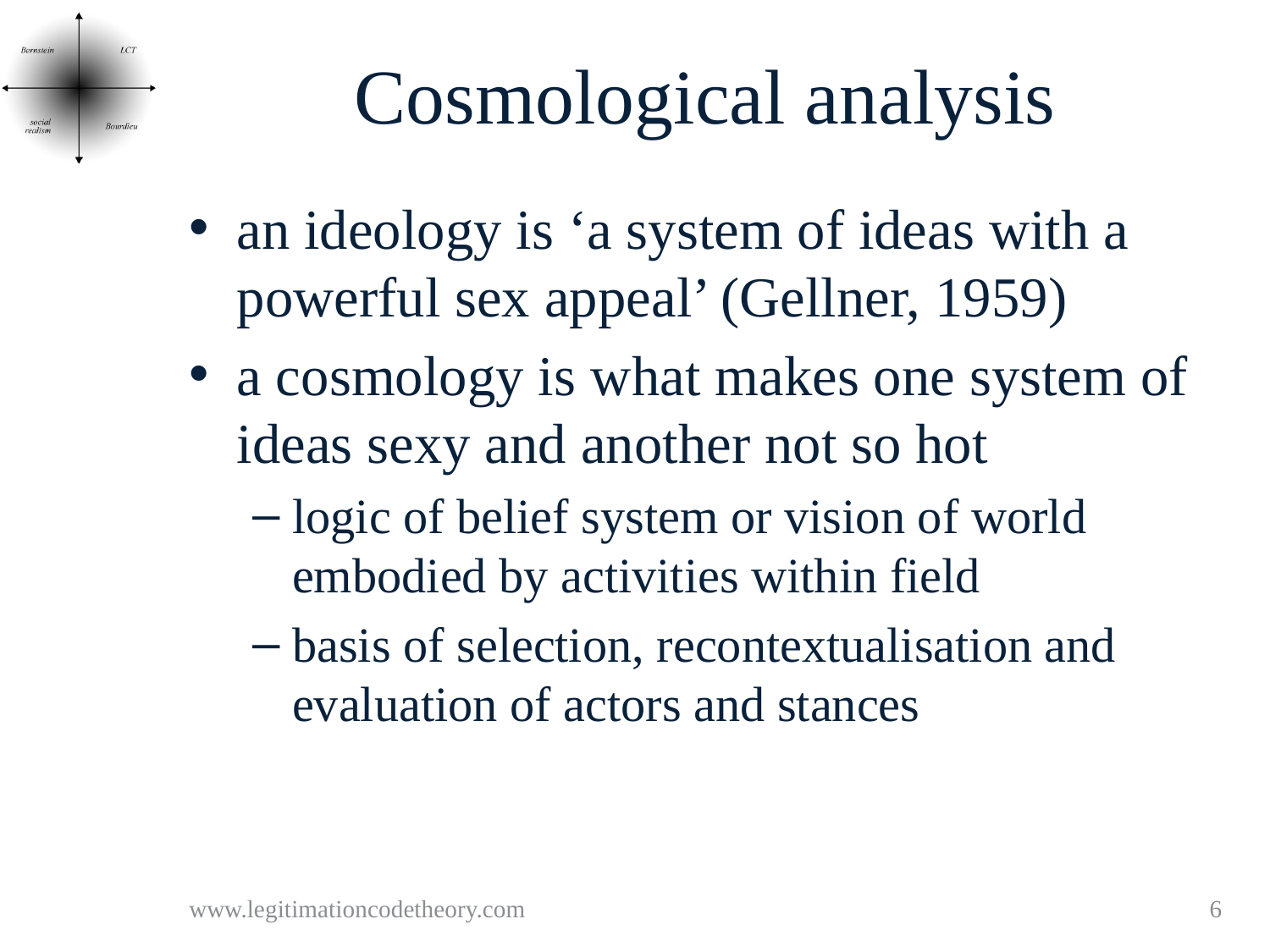

# Cosmological analysis

an ideology is ‘a system of ideas with a powerful sex appeal’ (Gellner, 1959)
a cosmology is what makes one system of ideas sexy and another not so hot
logic of belief system or vision of world embodied by activities within field
basis of selection, recontextualisation and evaluation of actors and stances
www.legitimationcodetheory.com
6